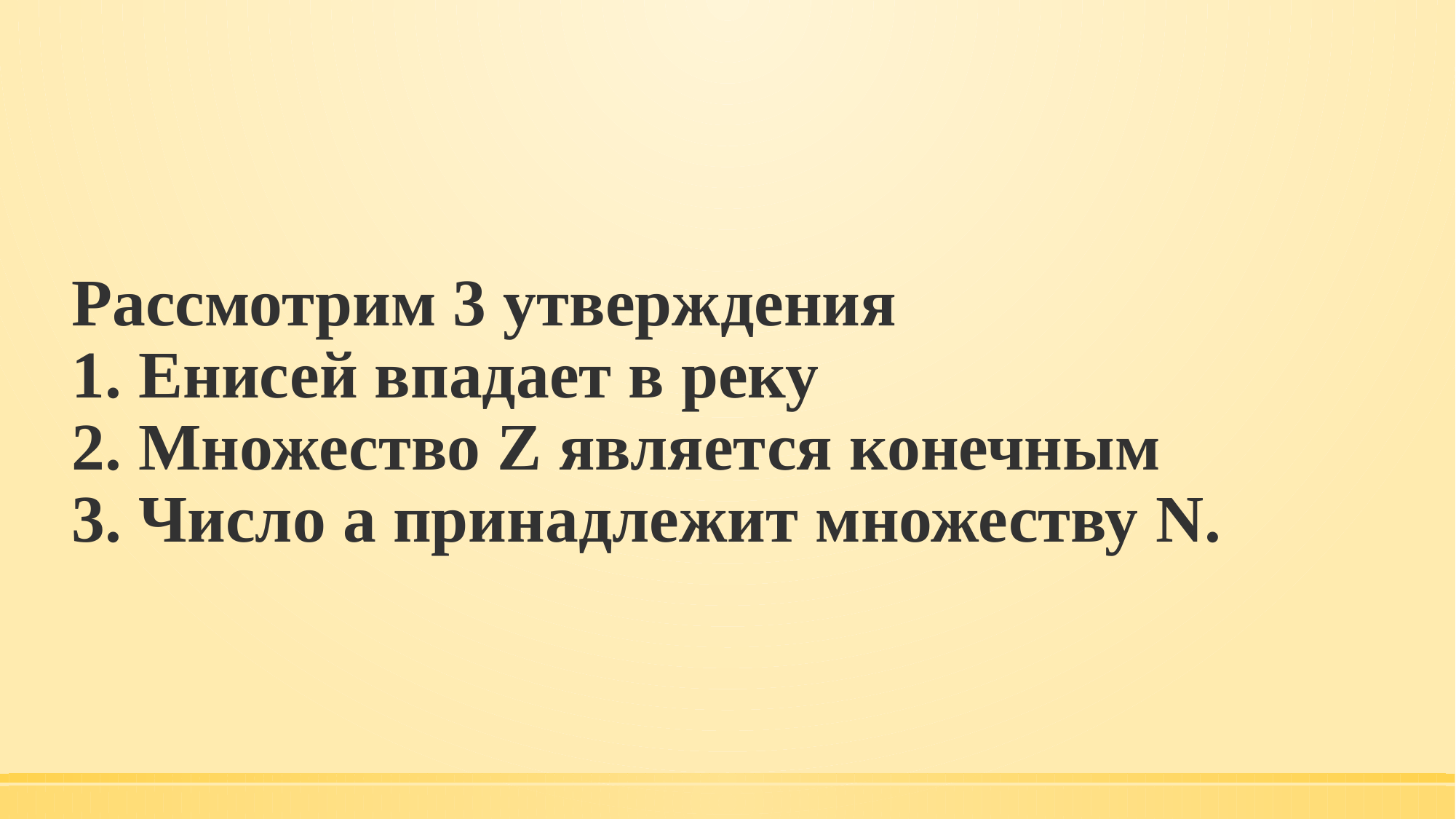

# Рассмотрим 3 утверждения 1. Енисей впадает в реку 2. Множество Z является конечным 3. Число а принадлежит множеству N.